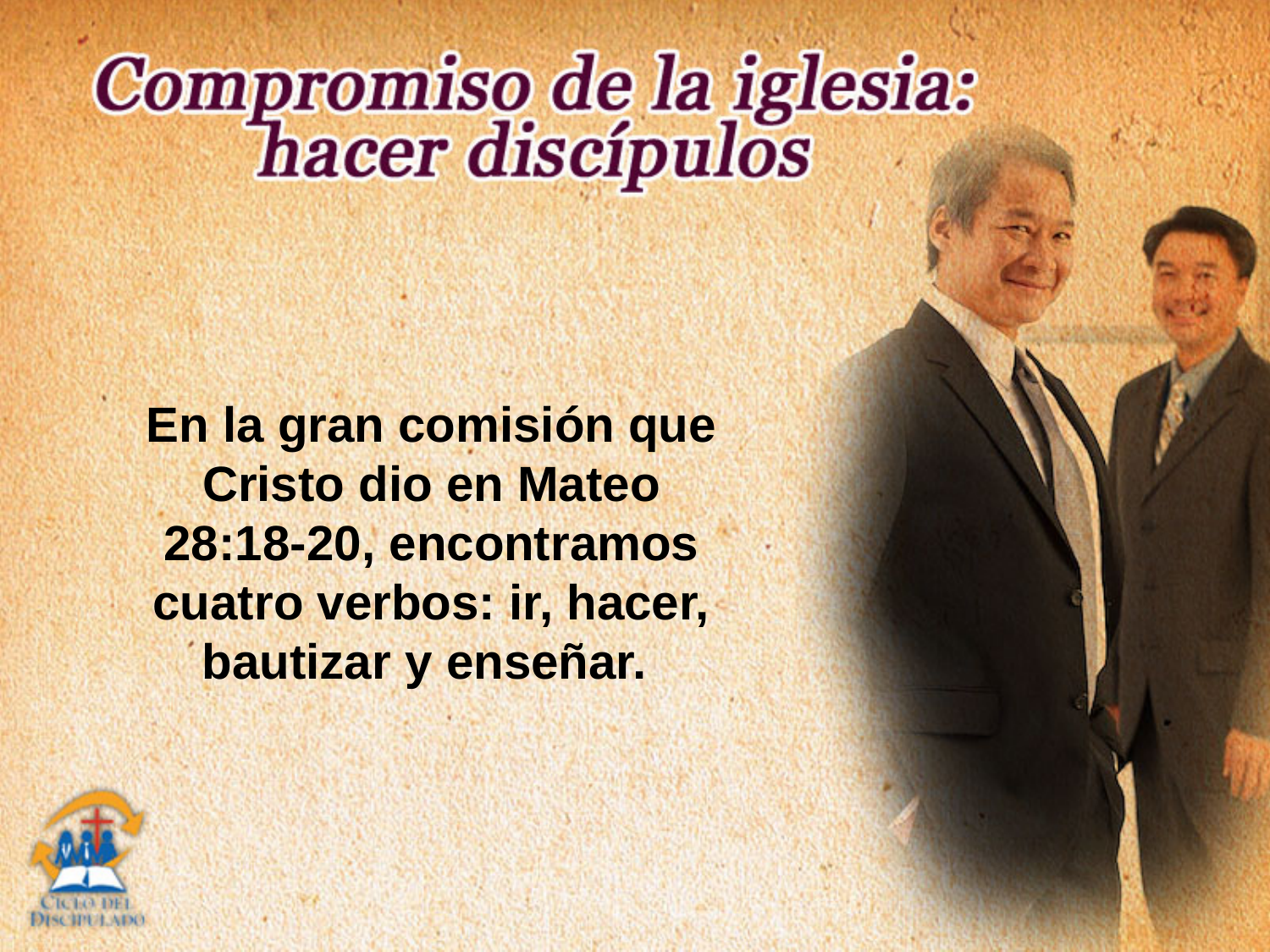

En la gran comisión que Cristo dio en Mateo 28:18-20, encontramos cuatro verbos: ir, hacer, bautizar y enseñar.